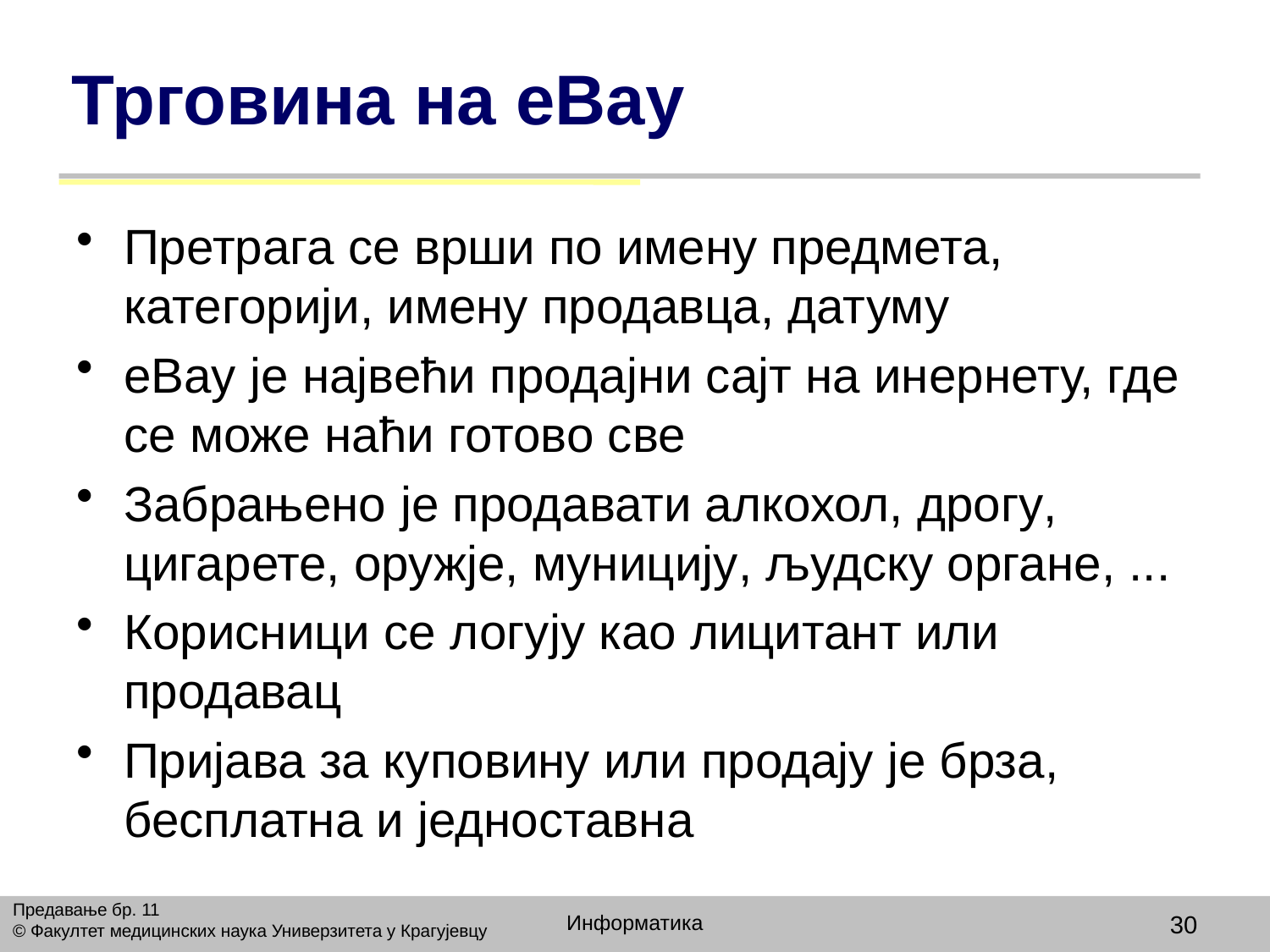

# Трговина на eBay
Претрага се врши по имену предмета, категорији, имену продавца, датуму
eBay је највећи продајни сајт на инернету, где се може наћи готово све
Забрањено је продавати алкохол, дрогу, цигарете, оружје, муницију, људску органе, ...
Корисници се логују као лицитант или продавац
Пријава за куповину или продају је брза, бесплатна и једноставна
Предавање бр. 11
© Факултет медицинских наука Универзитета у Крагујевцу
Информатика
30